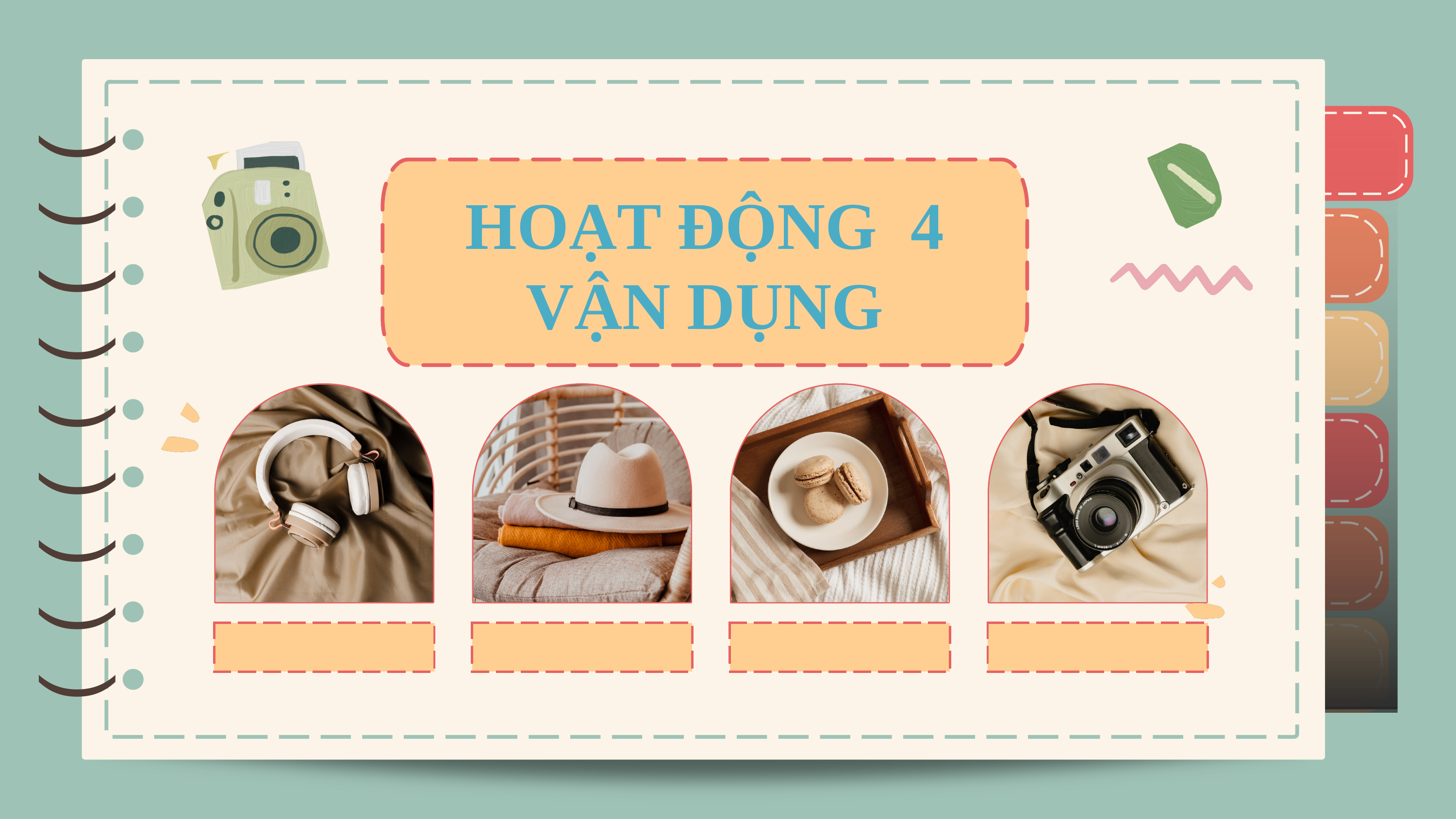

)
)
)
)
)
)
)
)
)

)
)
)
)
)
)
)
)
)

HOẠT ĐỘNG  4 VẬN DỤNG